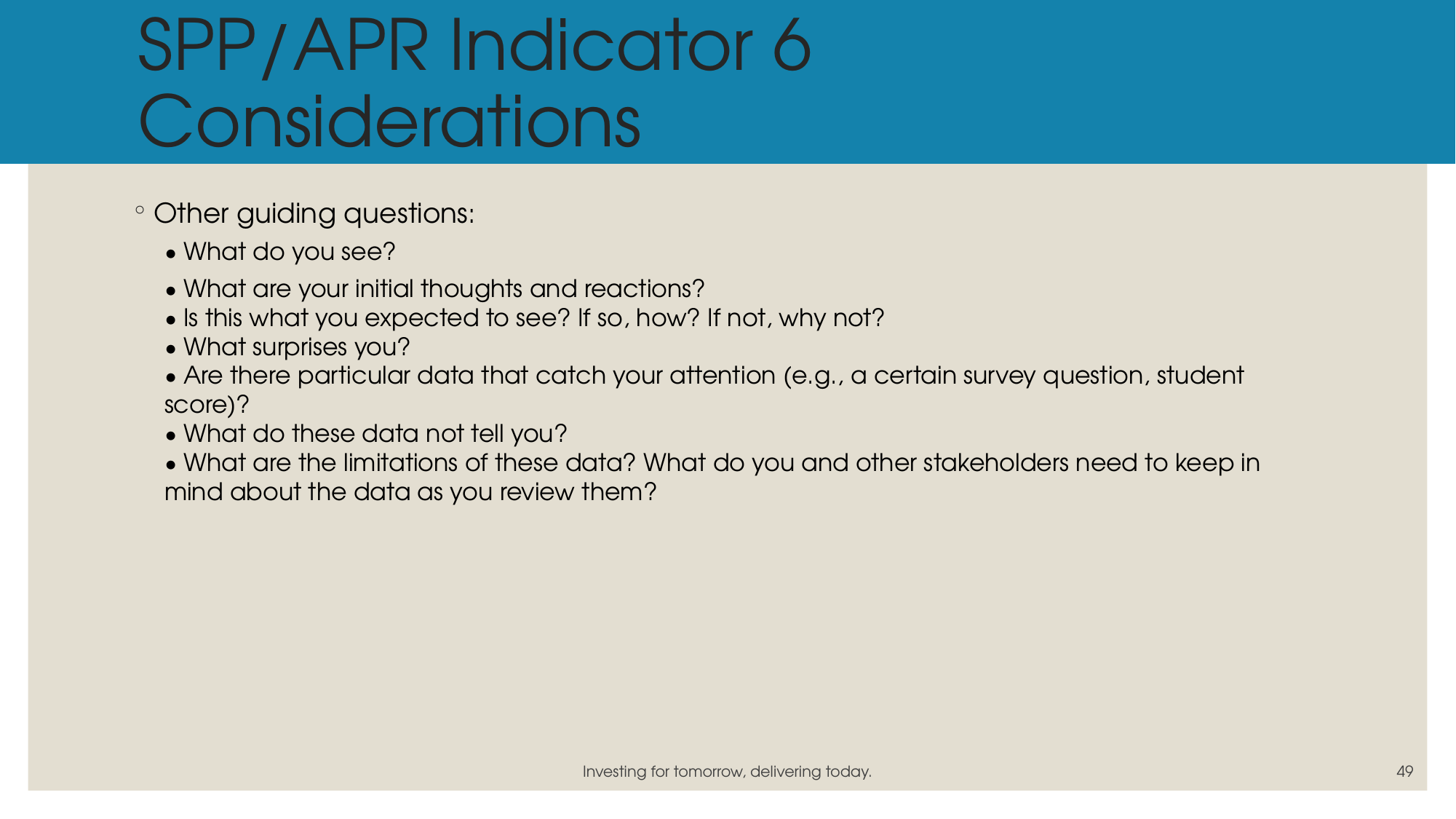

# SPP/APR Indicator 6 Considerations
Other guiding questions:
• What do you see?
• What are your initial thoughts and reactions?
• Is this what you expected to see? If so, how? If not, why not?
• What surprises you?
• Are there particular data that catch your attention (e.g., a certain survey question, student score)?
• What do these data not tell you?
• What are the limitations of these data? What do you and other stakeholders need to keep in mind about the data as you review them?

Investing for tomorrow, delivering today.
49